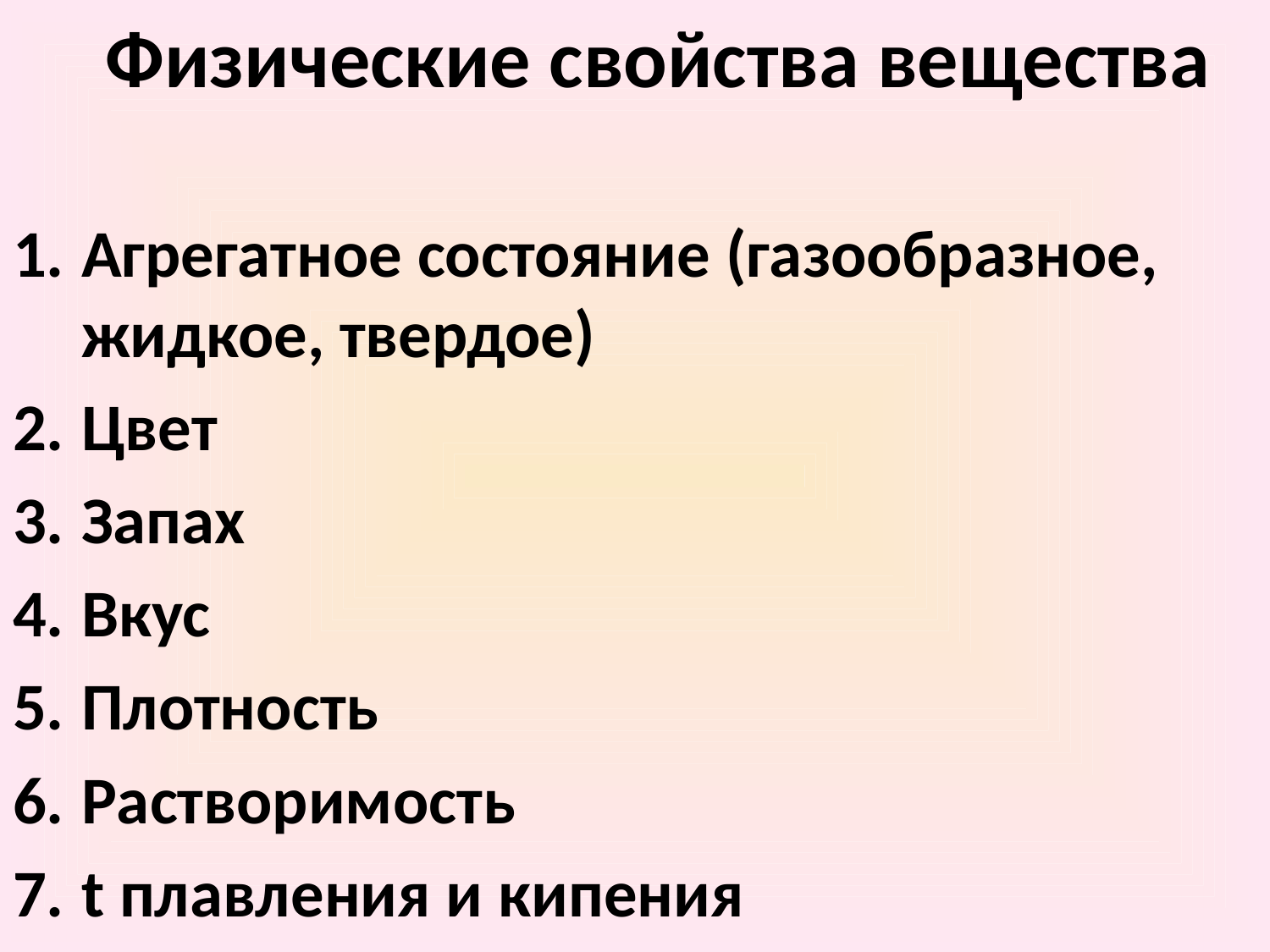

Физические свойства вещества

Агрегатное состояние (газообразное, жидкое, твердое)
Цвет
Запах
Вкус
Плотность
Растворимость
t плавления и кипения